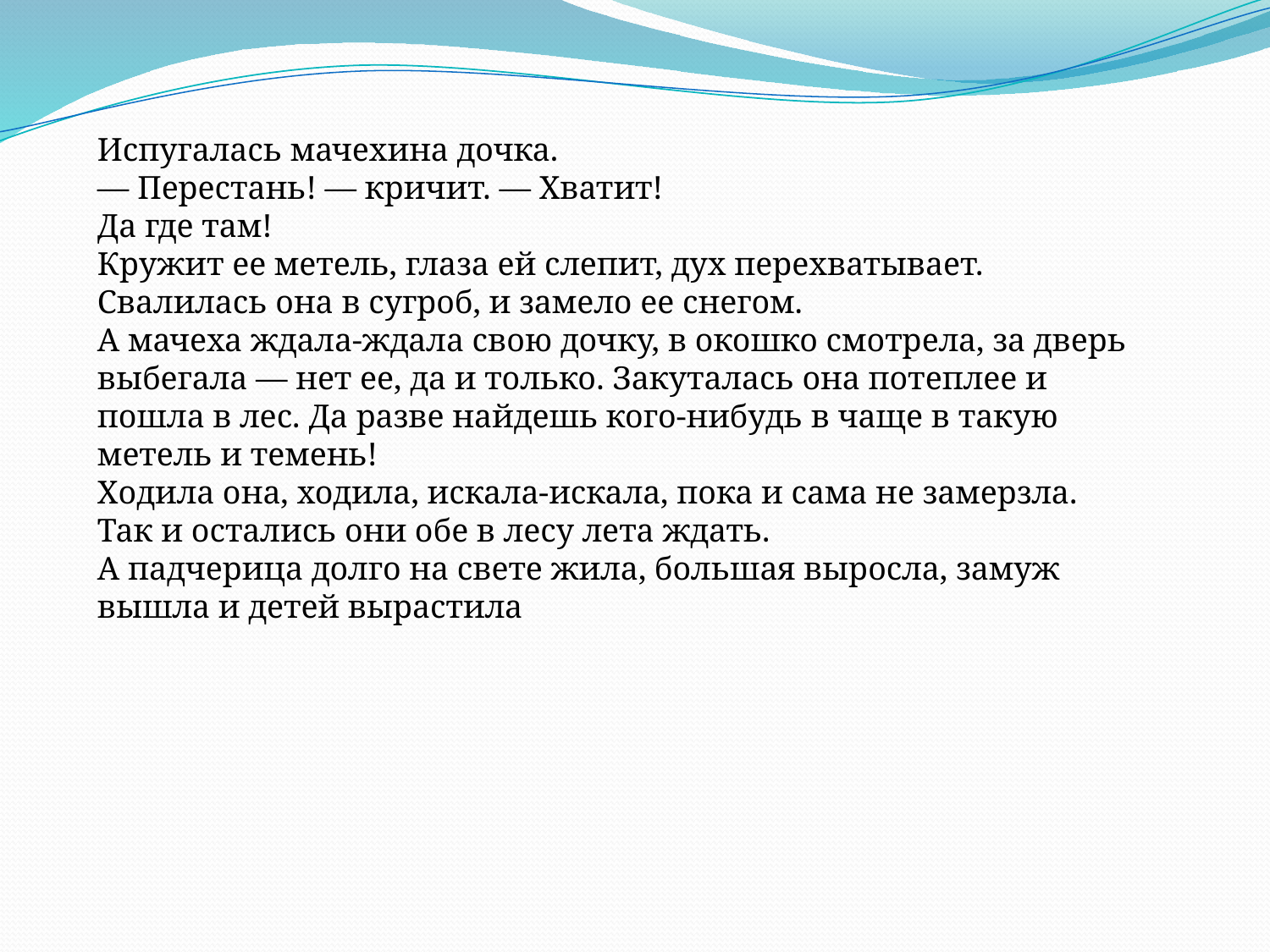

Испугалась мачехина дочка.
— Перестань! — кричит. — Хватит!
Да где там!
Кружит ее метель, глаза ей слепит, дух перехватывает. Свалилась она в сугроб, и замело ее снегом.
А мачеха ждала-ждала свою дочку, в окошко смотрела, за дверь выбегала — нет ее, да и только. Закуталась она потеплее и пошла в лес. Да разве найдешь кого-нибудь в чаще в такую метель и темень!
Ходила она, ходила, искала-искала, пока и сама не замерзла.
Так и остались они обе в лесу лета ждать.
А падчерица долго на свете жила, большая выросла, замуж вышла и детей вырастила